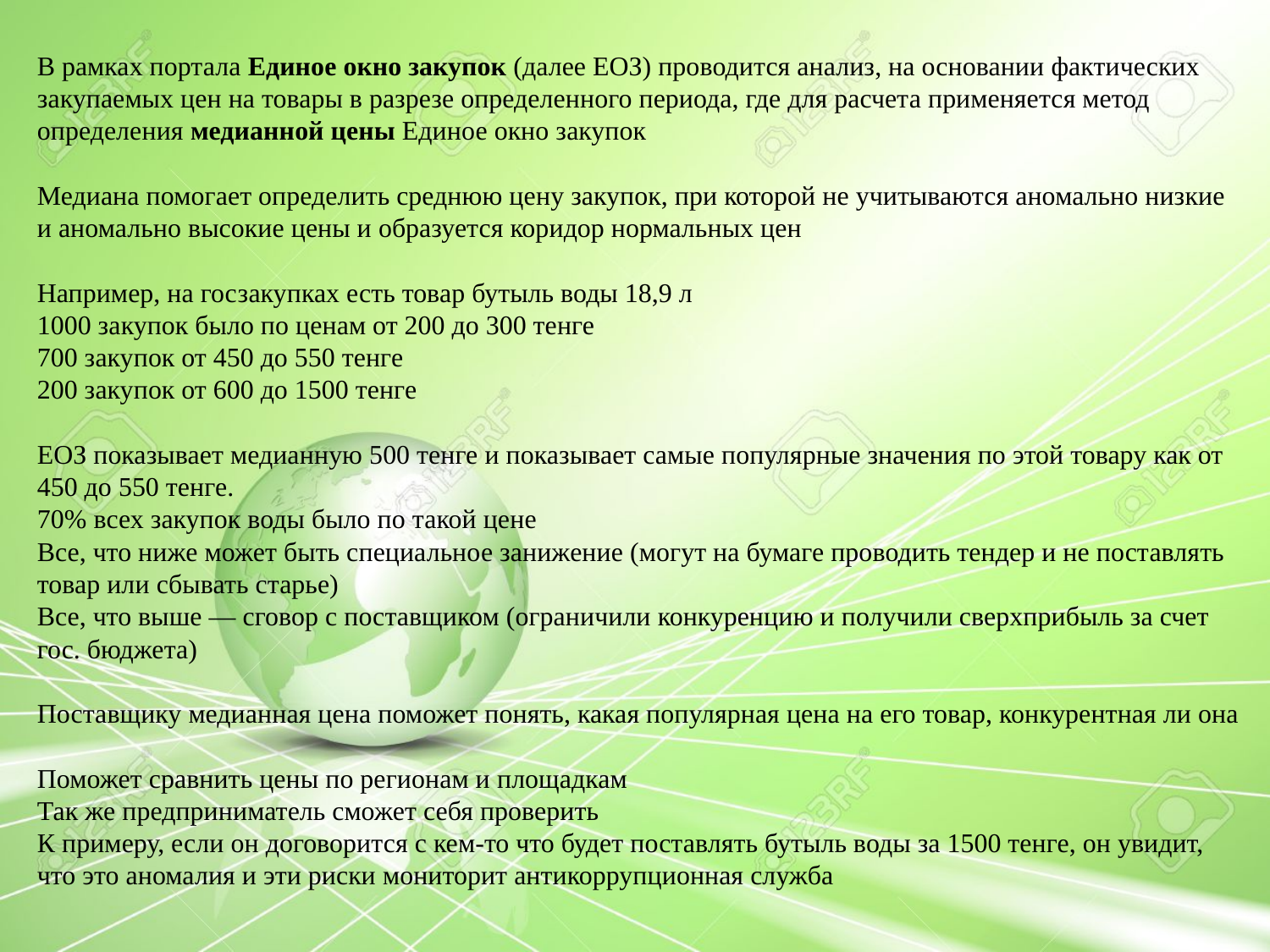

В рамках портала Единое окно закупок (далее ЕОЗ) проводится анализ, на основании фактических закупаемых цен на товары в разрезе определенного периода, где для расчета применяется метод определения медианной цены Единое окно закупок
⠀
Медиана помогает определить среднюю цену закупок, при которой не учитываются аномально низкие и аномально высокие цены и образуется коридор нормальных цен

Например, на госзакупках есть товар бутыль воды 18,9 л
1000 закупок было по ценам от 200 до 300 тенге
700 закупок от 450 до 550 тенге
200 закупок от 600 до 1500 тенге
⠀
ЕОЗ показывает медианную 500 тенге и показывает самые популярные значения по этой товару как от 450 до 550 тенге.
70% всех закупок воды было по такой цене
Все, что ниже может быть специальное занижение (могут на бумаге проводить тендер и не поставлять товар или сбывать старье)
Все, что выше — сговор с поставщиком (ограничили конкуренцию и получили сверхприбыль за счет гос. бюджета)
⠀
Поставщику медианная цена поможет понять, какая популярная цена на его товар, конкурентная ли она
Поможет сравнить цены по регионам и площадкам
Так же предприниматель сможет себя проверить
К примеру, если он договорится с кем-то что будет поставлять бутыль воды за 1500 тенге, он увидит, что это аномалия и эти риски мониторит антикоррупционная служба